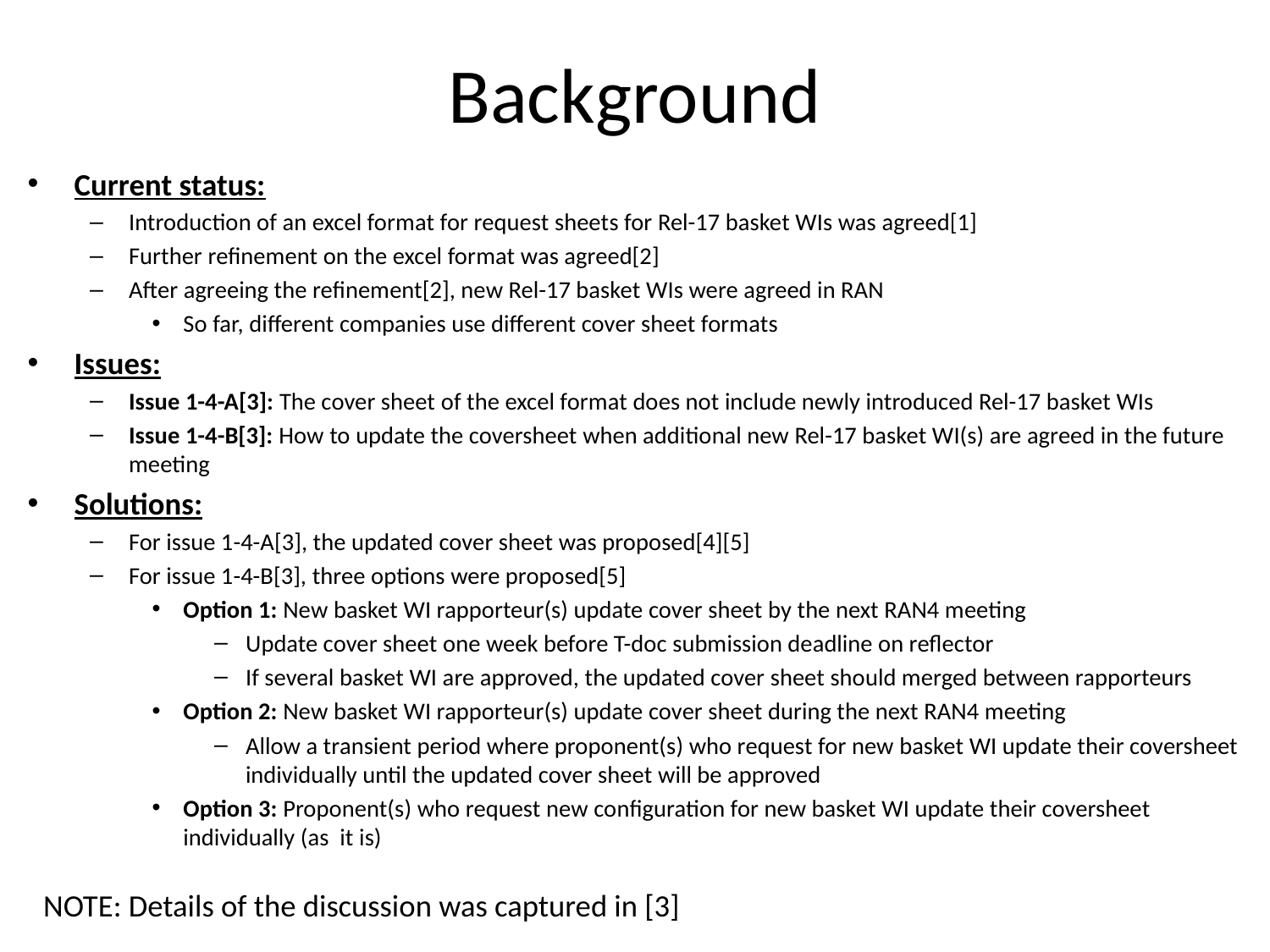

# Background
Current status:
Introduction of an excel format for request sheets for Rel-17 basket WIs was agreed[1]
Further refinement on the excel format was agreed[2]
After agreeing the refinement[2], new Rel-17 basket WIs were agreed in RAN
So far, different companies use different cover sheet formats
Issues:
Issue 1-4-A[3]: The cover sheet of the excel format does not include newly introduced Rel-17 basket WIs
Issue 1-4-B[3]: How to update the coversheet when additional new Rel-17 basket WI(s) are agreed in the future meeting
Solutions:
For issue 1-4-A[3], the updated cover sheet was proposed[4][5]
For issue 1-4-B[3], three options were proposed[5]
Option 1: New basket WI rapporteur(s) update cover sheet by the next RAN4 meeting
Update cover sheet one week before T-doc submission deadline on reflector
If several basket WI are approved, the updated cover sheet should merged between rapporteurs
Option 2: New basket WI rapporteur(s) update cover sheet during the next RAN4 meeting
Allow a transient period where proponent(s) who request for new basket WI update their coversheet individually until the updated cover sheet will be approved
Option 3: Proponent(s) who request new configuration for new basket WI update their coversheet individually (as  it is)

NOTE: Details of the discussion was captured in [3]